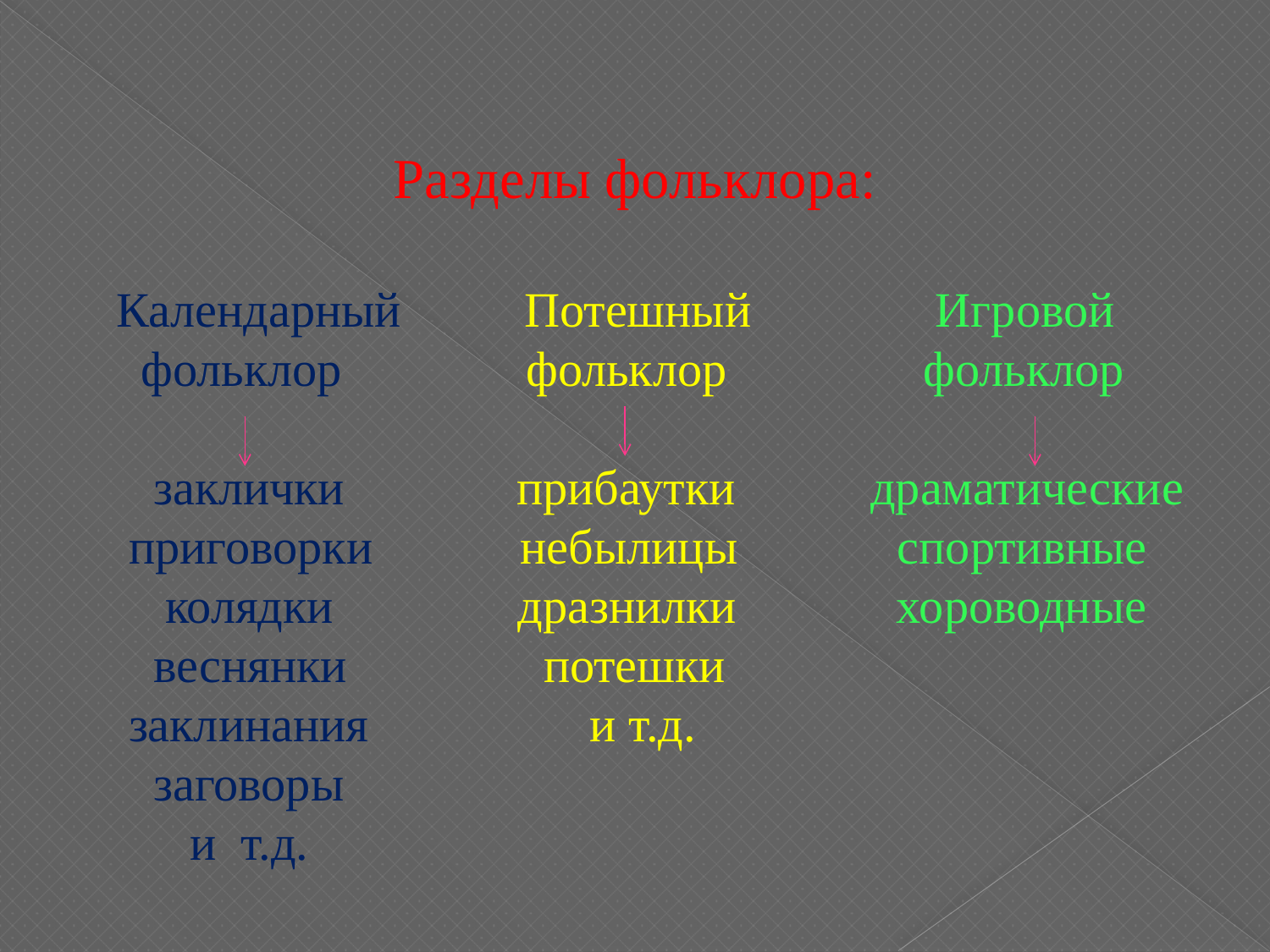

Разделы фольклора:

    Календарный          Потешный               Игровой
      фольклор               фольклор                фольклор

       заклички              прибаутки           драматические
     приговорки            небылицы             спортивные
        колядки               дразнилки             хороводные
       веснянки                потешки
     заклинания                  и т.д.
       заговоры
          и  т.д.